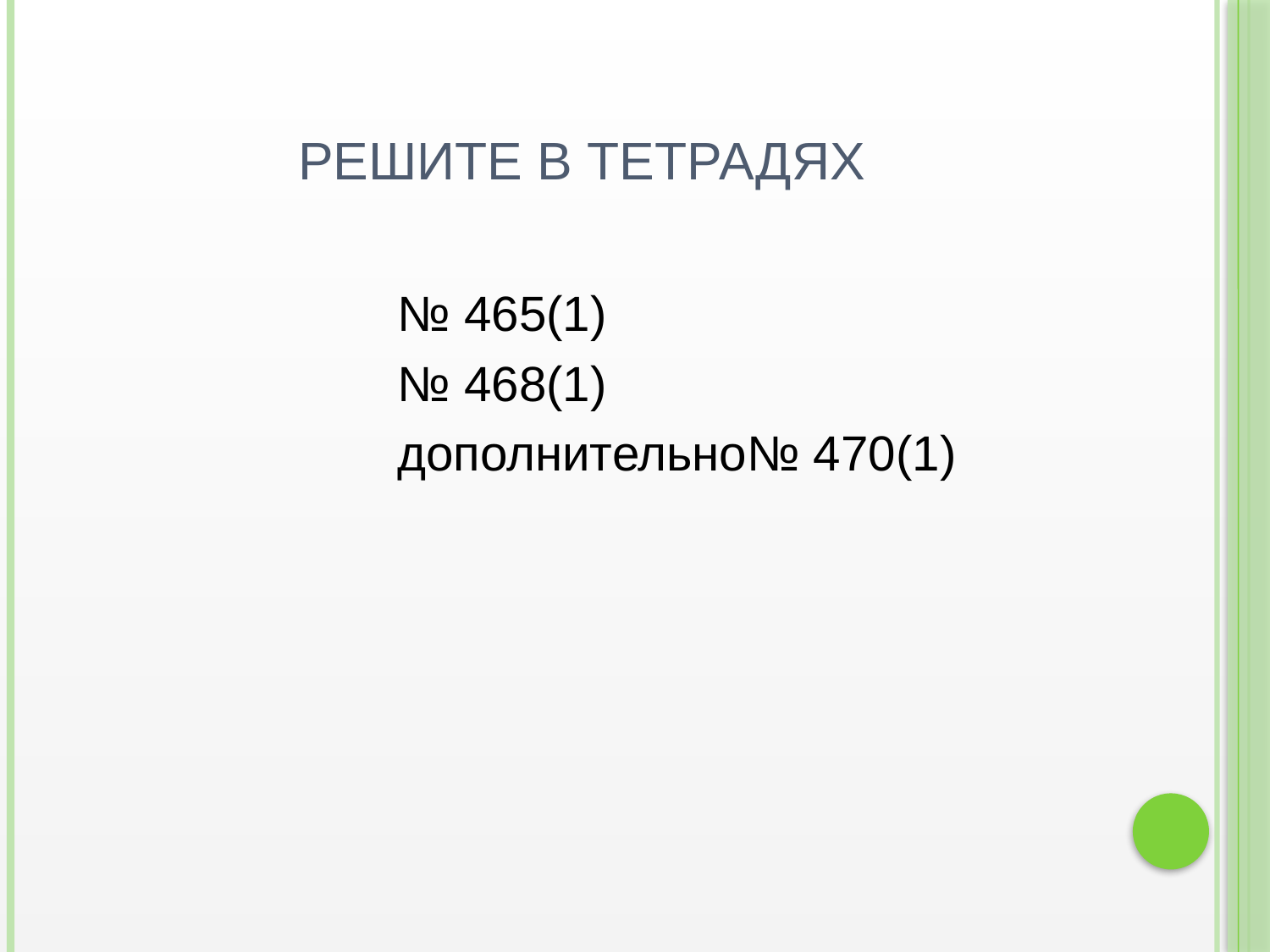

# Решите в тетрадях
№ 465(1)
№ 468(1)
дополнительно№ 470(1)